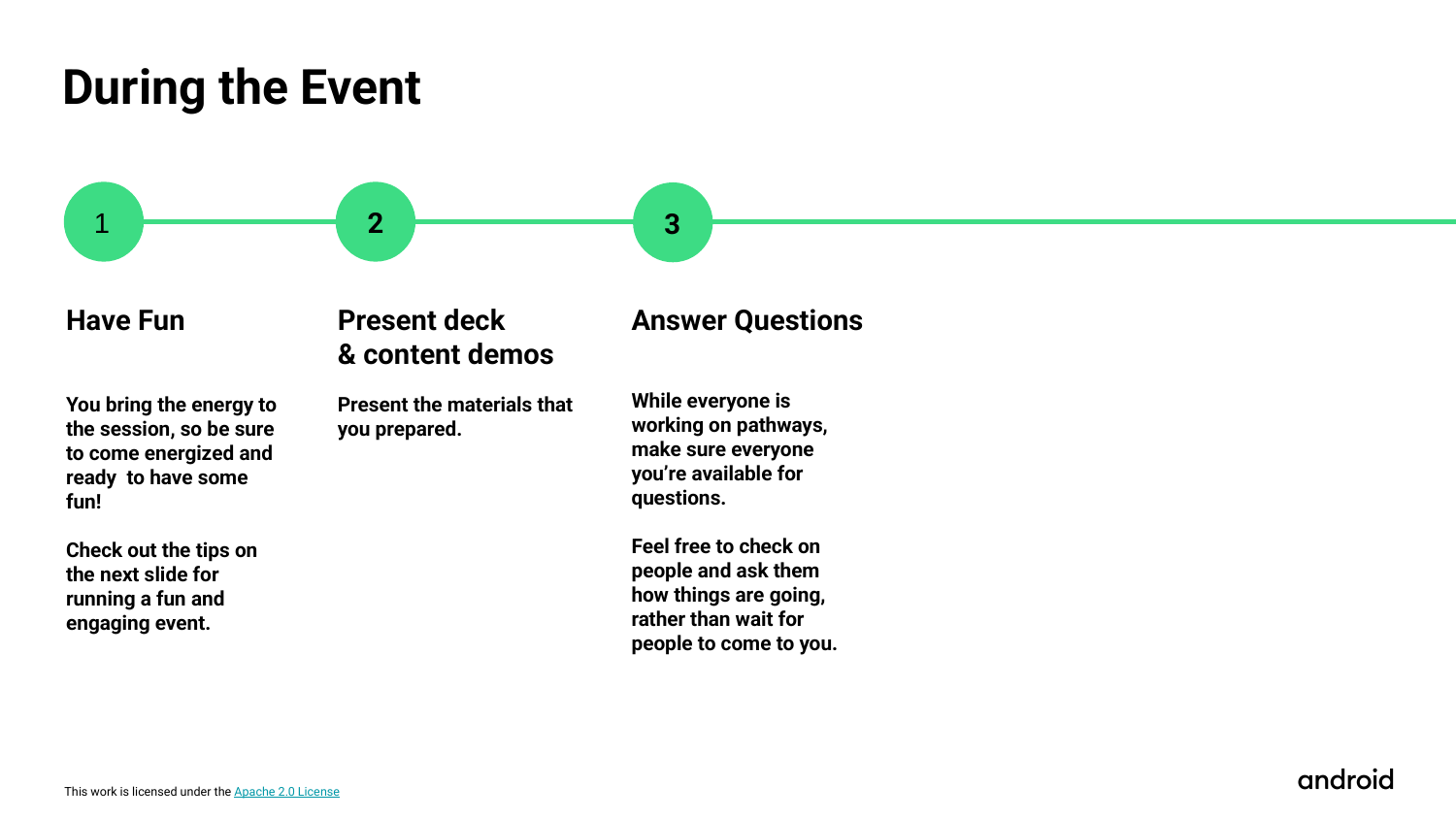

During the Event
# 1

2
3
Answer Questions
Have Fun
Present deck
& content demos
While everyone is working on pathways, make sure everyone you’re available for questions.

Feel free to check on people and ask them
how things are going, rather than wait for people to come to you.
Present the materials that you prepared.
You bring the energy to the session, so be sure to come energized and ready  to have some fun!

Check out the tips on the next slide for running a fun and engaging event.